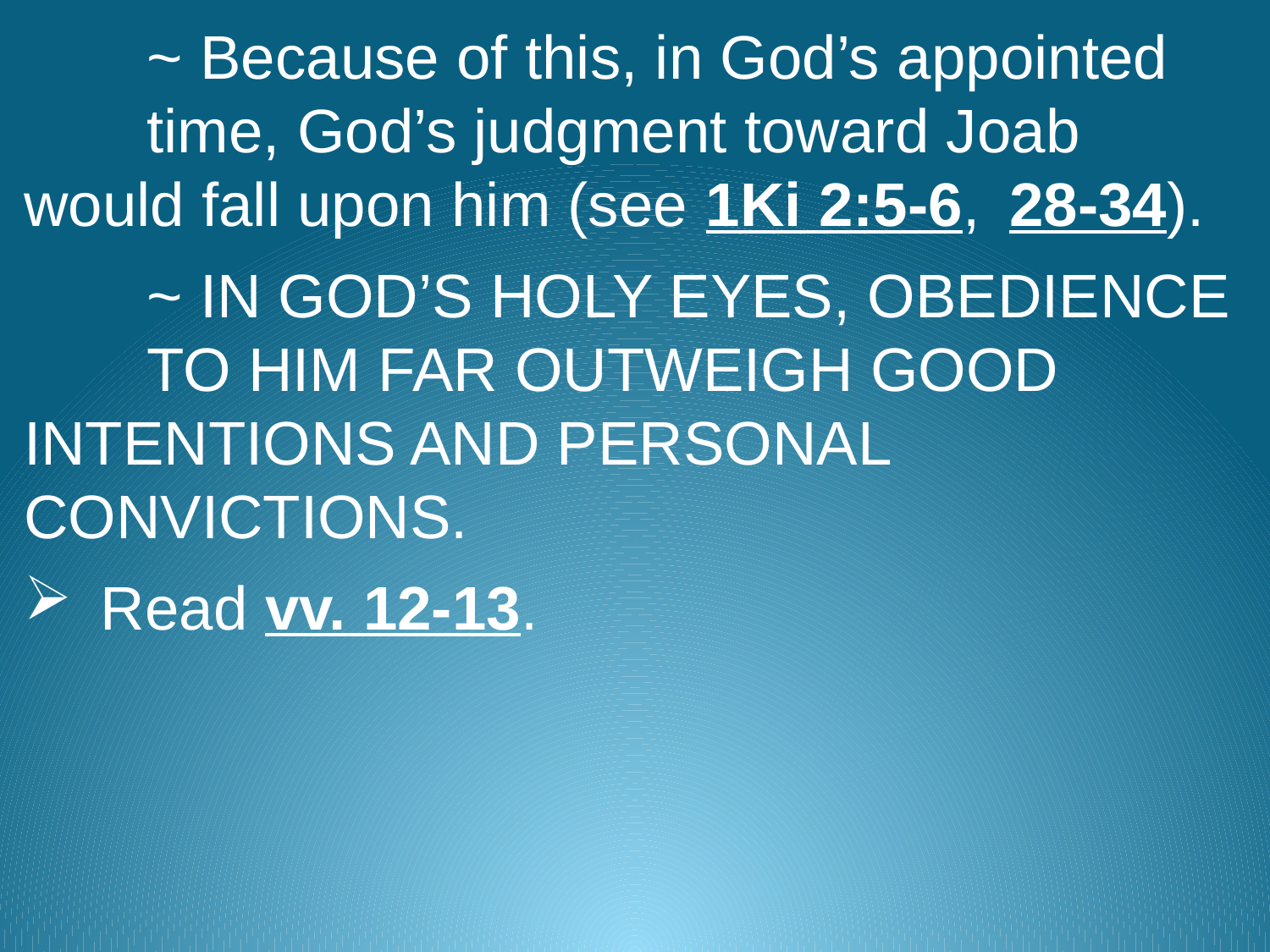

~ Because of this, in God’s appointed 					time, God’s judgment toward Joab 						would fall upon him (see 1Ki 2:5-6, 						28-34).
		~ IN GOD’S HOLY EYES, OBEDIENCE 					TO HIM FAR OUTWEIGH GOOD 						INTENTIONS AND PERSONAL 						CONVICTIONS.
Read vv. 12-13.